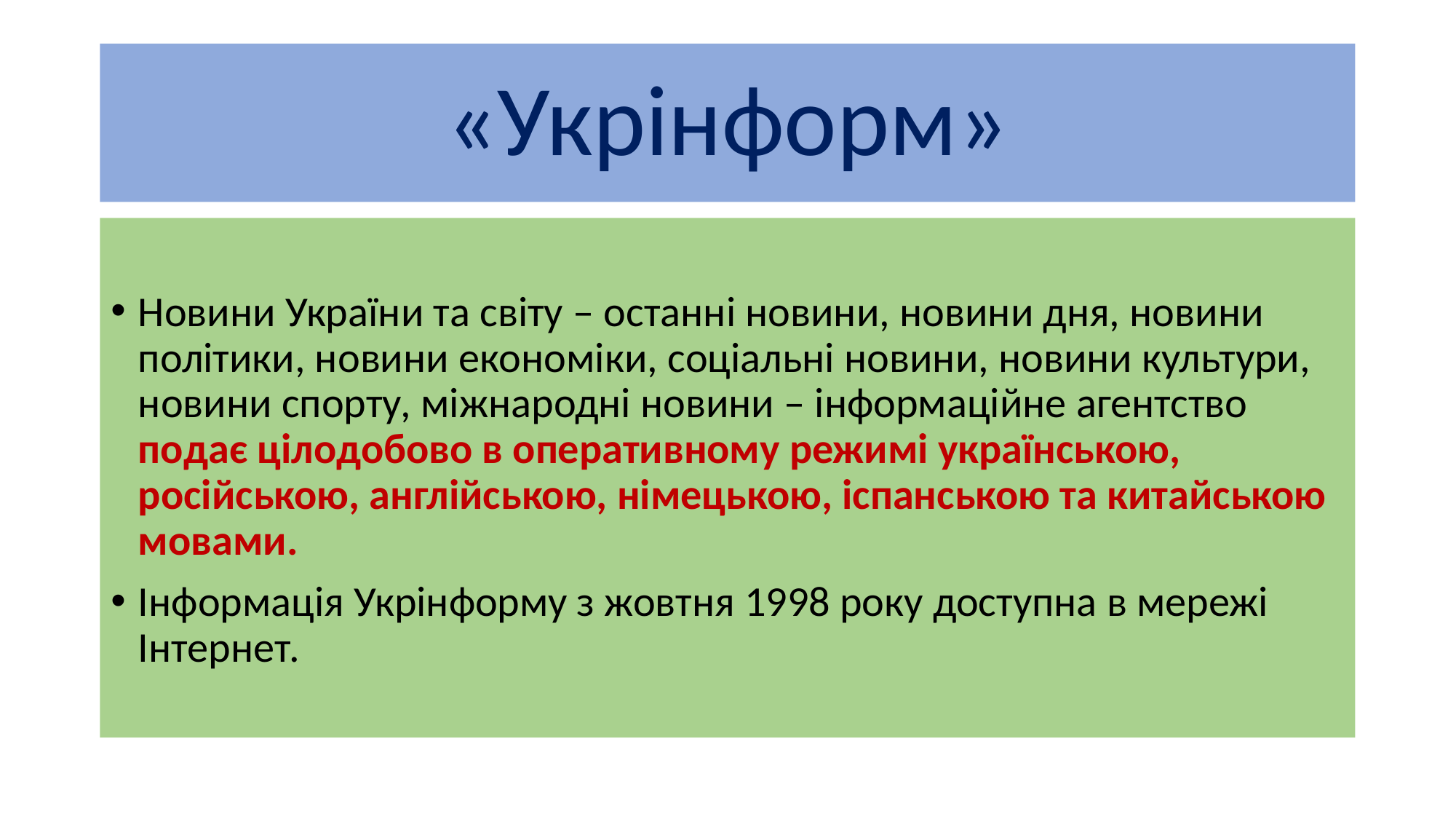

# «Укрінформ»

Новини України та світу – останні новини, новини дня, новини політики, новини економіки, соціальні новини, новини культури, новини спорту, міжнародні новини – інформаційне агентство подає цілодобово в оперативному режимі українською, російською, англійською, німецькою, іспанською та китайською мовами.
Інформація Укрінформу з жовтня 1998 року доступна в мережі Інтернет.